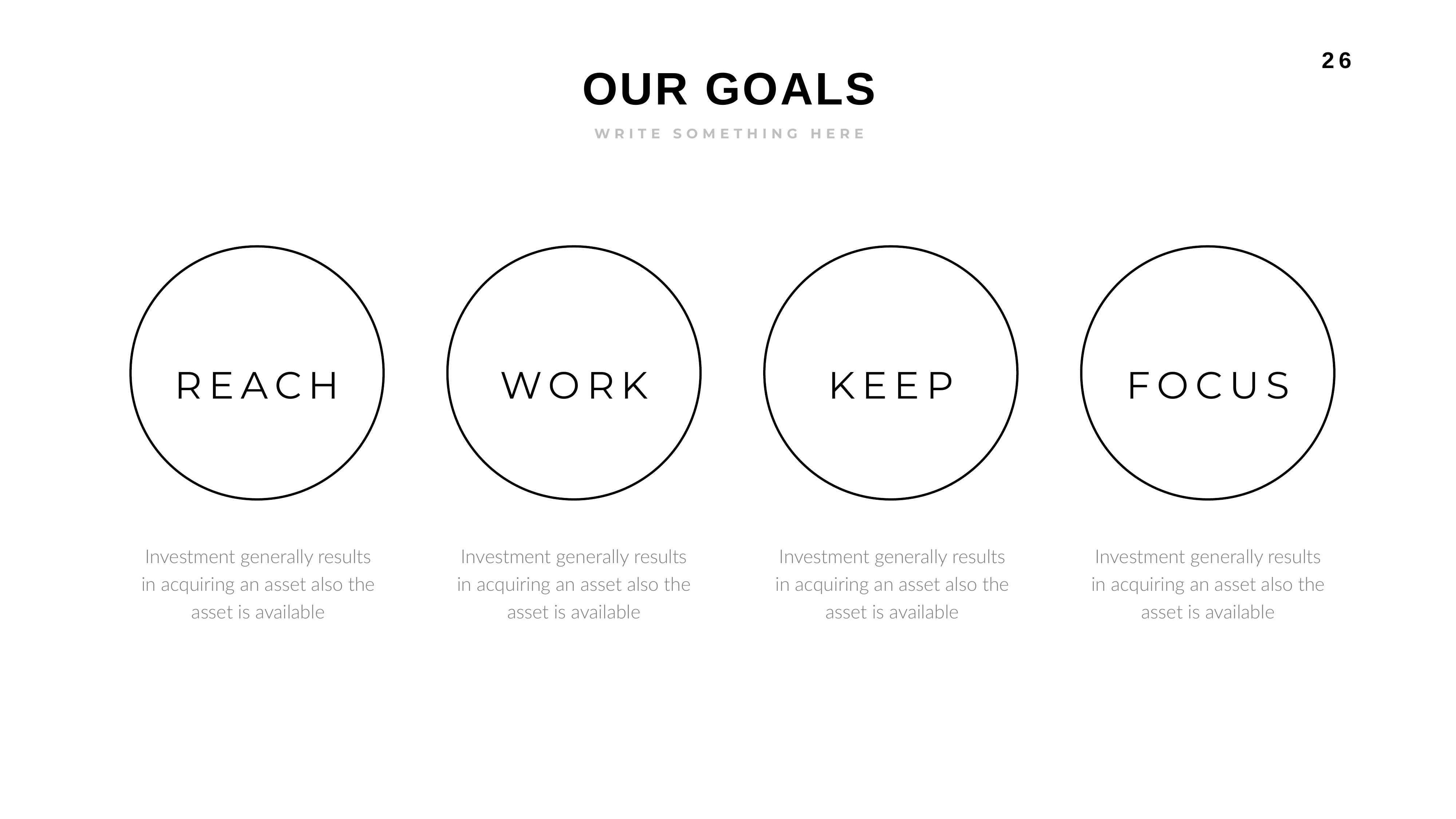

OUR GOALS
WRITE SOMETHING HERE

REACH
WORK
KEEP
FOCUS
Investment generally results in acquiring an asset also the asset is available
Investment generally results in acquiring an asset also the asset is available
Investment generally results in acquiring an asset also the asset is available
Investment generally results in acquiring an asset also the asset is available